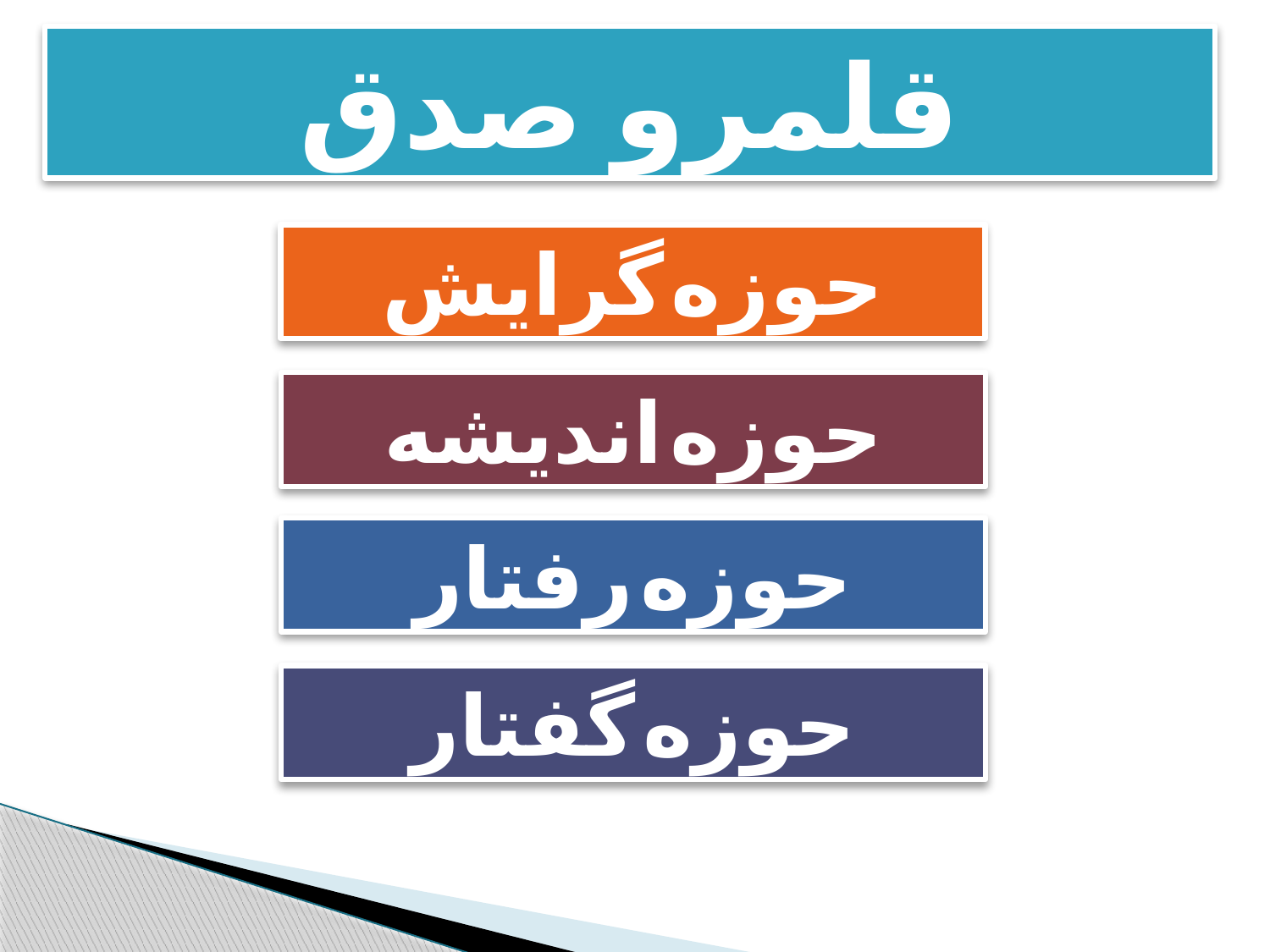

قلمرو صدق
حوزه گرایش
حوزه اندیشه
حوزه رفتار
حوزه گفتار